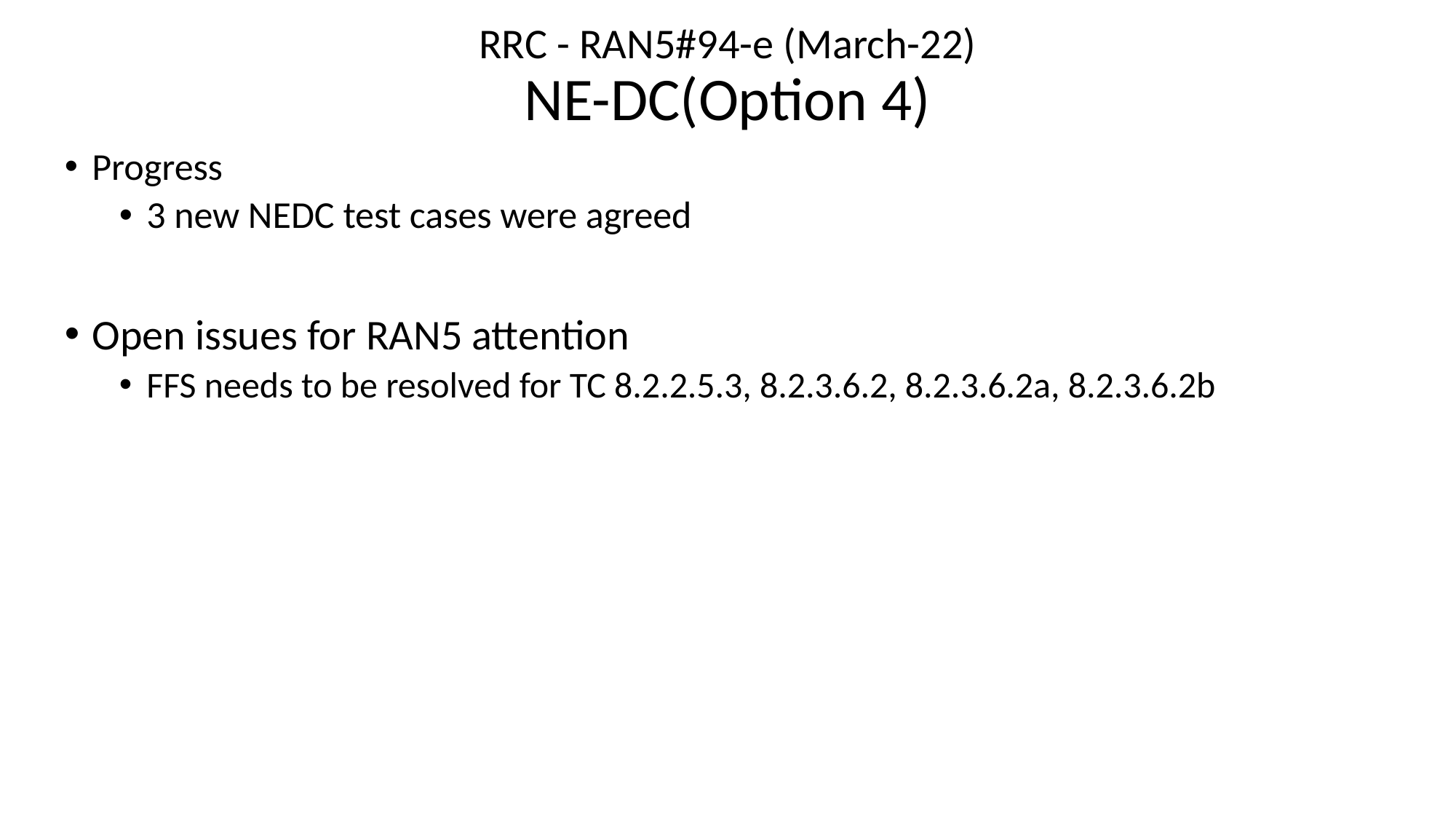

# RRC - RAN5#94-e (March-22) NE-DC(Option 4)
Progress
3 new NEDC test cases were agreed

Open issues for RAN5 attention
FFS needs to be resolved for TC 8.2.2.5.3, 8.2.3.6.2, 8.2.3.6.2a, 8.2.3.6.2b